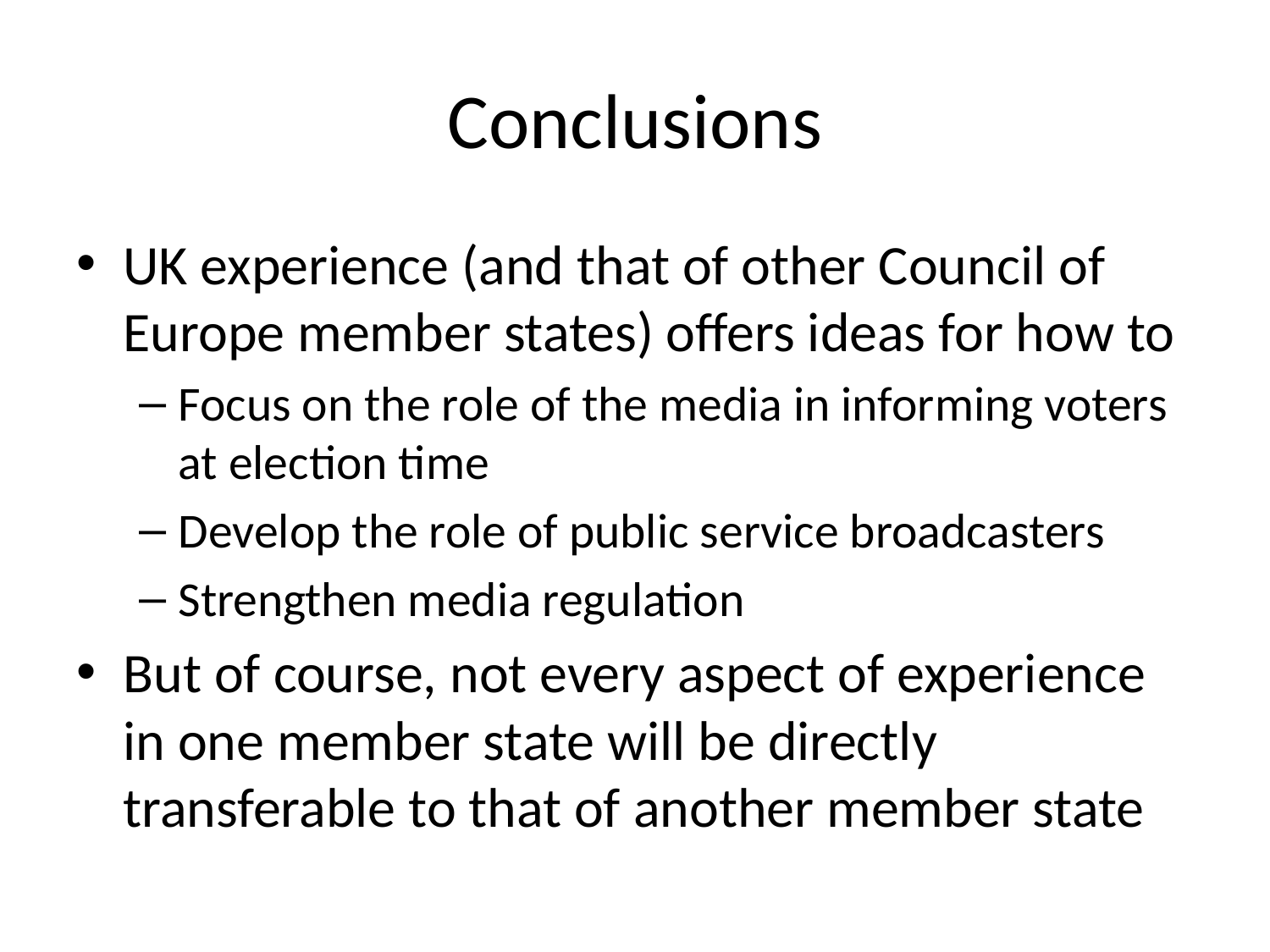

# Conclusions
UK experience (and that of other Council of Europe member states) offers ideas for how to
Focus on the role of the media in informing voters at election time
Develop the role of public service broadcasters
Strengthen media regulation
But of course, not every aspect of experience in one member state will be directly transferable to that of another member state